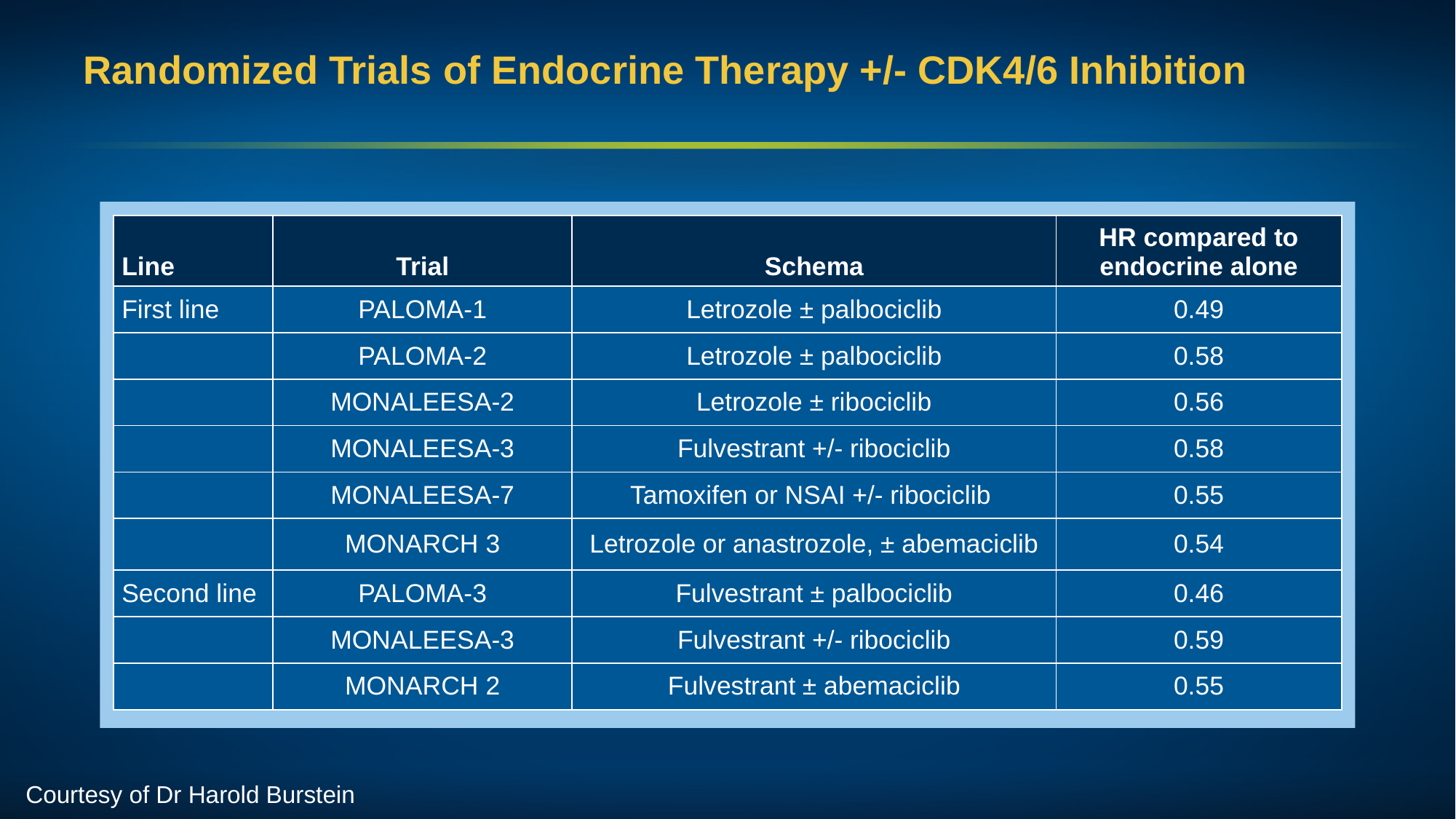

Randomized Trials of Endocrine Therapy +/- CDK4/6 Inhibition

| Line | Trial | Schema | HR compared to endocrine alone |
| --- | --- | --- | --- |
| First line | PALOMA-1 | Letrozole ± palbociclib | 0.49 |
|  | PALOMA-2 | Letrozole ± palbociclib | 0.58 |
|  | MONALEESA-2 | Letrozole ± ribociclib | 0.56 |
|  | MONALEESA-3 | Fulvestrant +/- ribociclib | 0.58 |
|  | MONALEESA-7 | Tamoxifen or NSAI +/- ribociclib | 0.55 |
|  | MONARCH 3 | Letrozole or anastrozole, ± abemaciclib | 0.54 |
| Second line | PALOMA-3 | Fulvestrant ± palbociclib | 0.46 |
|  | MONALEESA-3 | Fulvestrant +/- ribociclib | 0.59 |
|  | MONARCH 2 | Fulvestrant ± abemaciclib | 0.55 |
Courtesy of Dr Harold Burstein